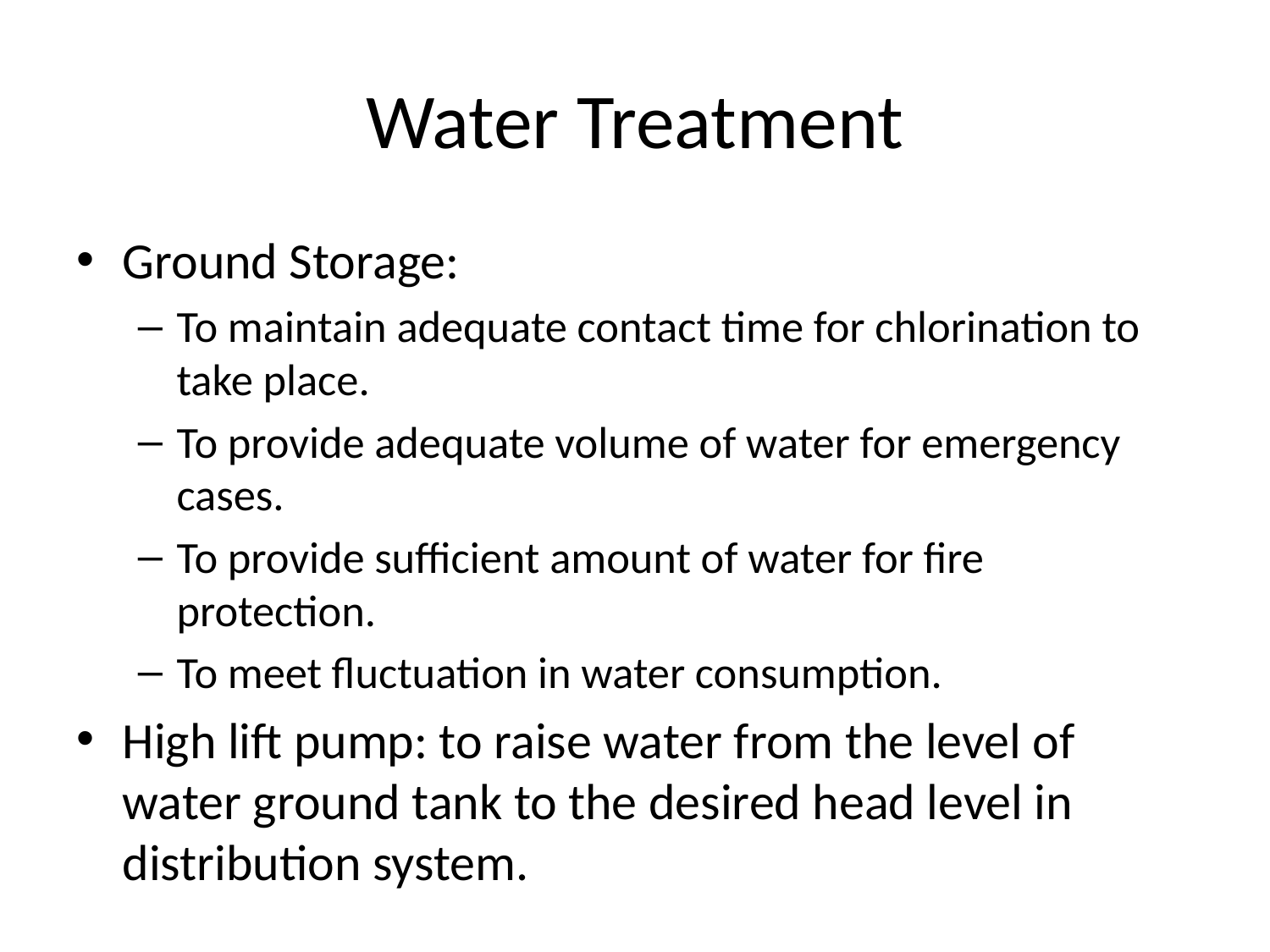

# Water Treatment
Ground Storage:
To maintain adequate contact time for chlorination to take place.
To provide adequate volume of water for emergency cases.
To provide sufficient amount of water for fire protection.
To meet fluctuation in water consumption.
High lift pump: to raise water from the level of water ground tank to the desired head level in distribution system.